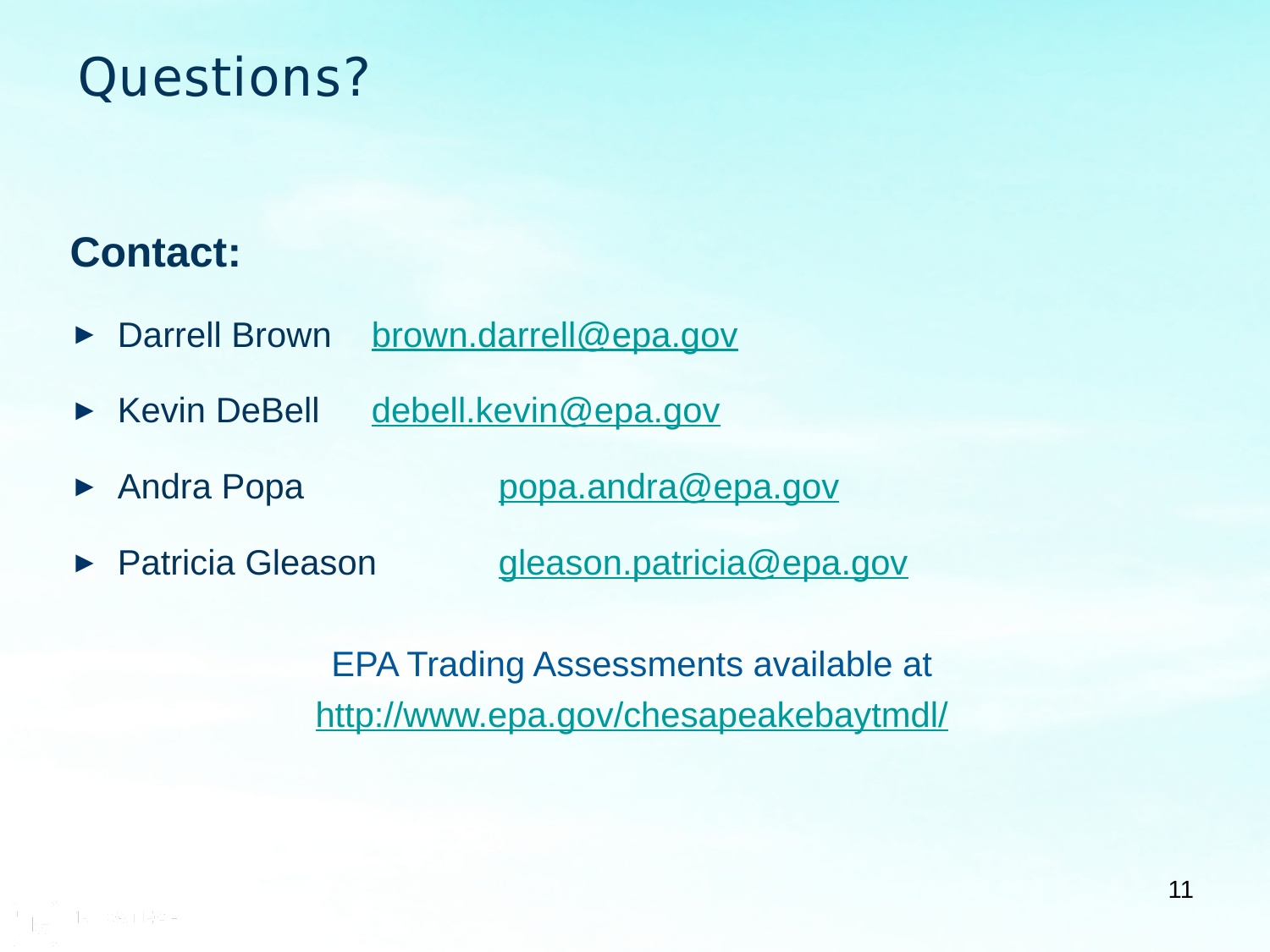

# Questions?

Contact:

Darrell Brown 	brown.darrell@epa.gov

Kevin DeBell  	debell.kevin@epa.gov

Andra Popa 		popa.andra@epa.gov

Patricia Gleason   	gleason.patricia@epa.gov

EPA Trading Assessments available at
http://www.epa.gov/chesapeakebaytmdl/
11